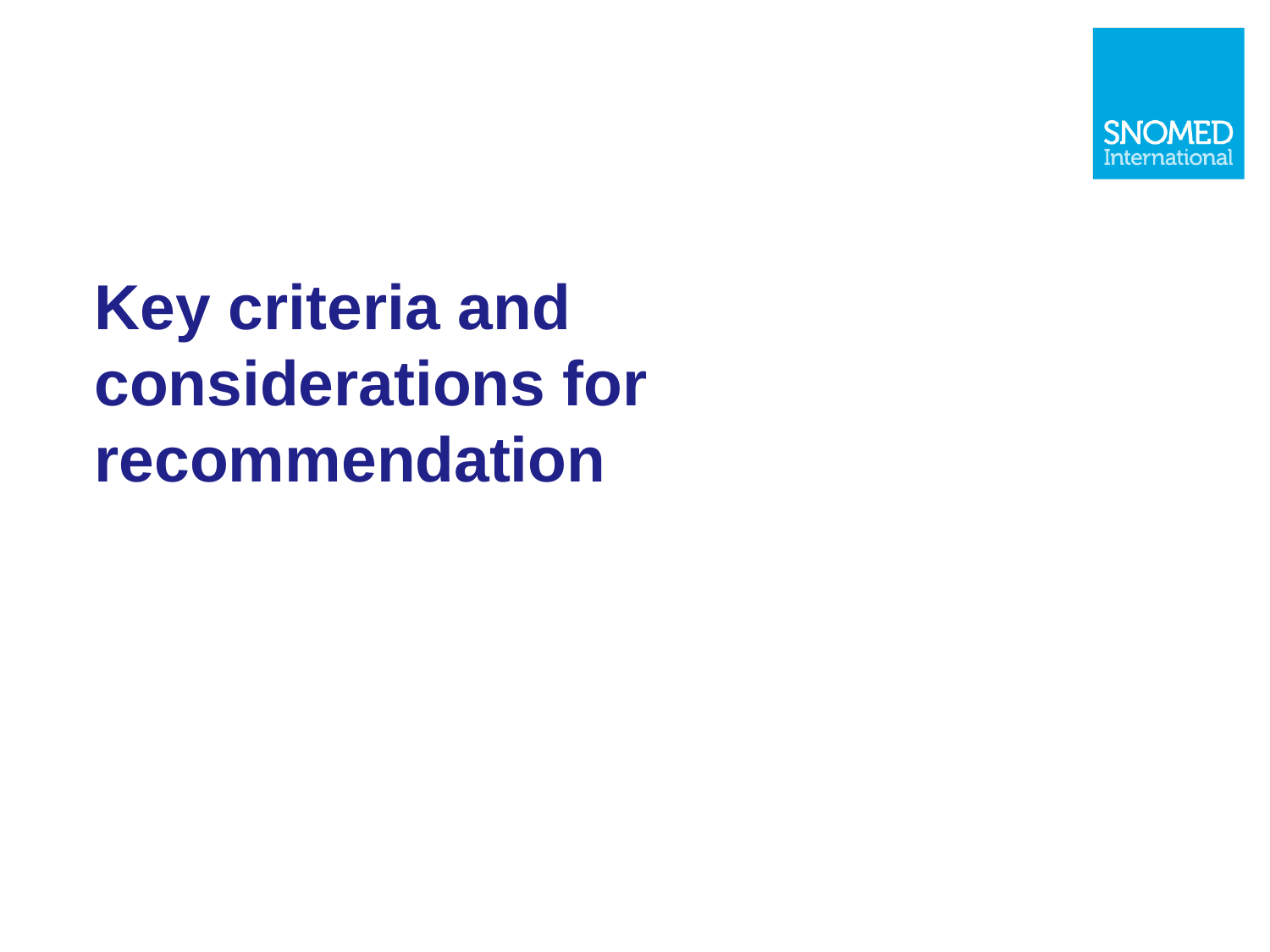

# Key criteria and considerations for recommendation